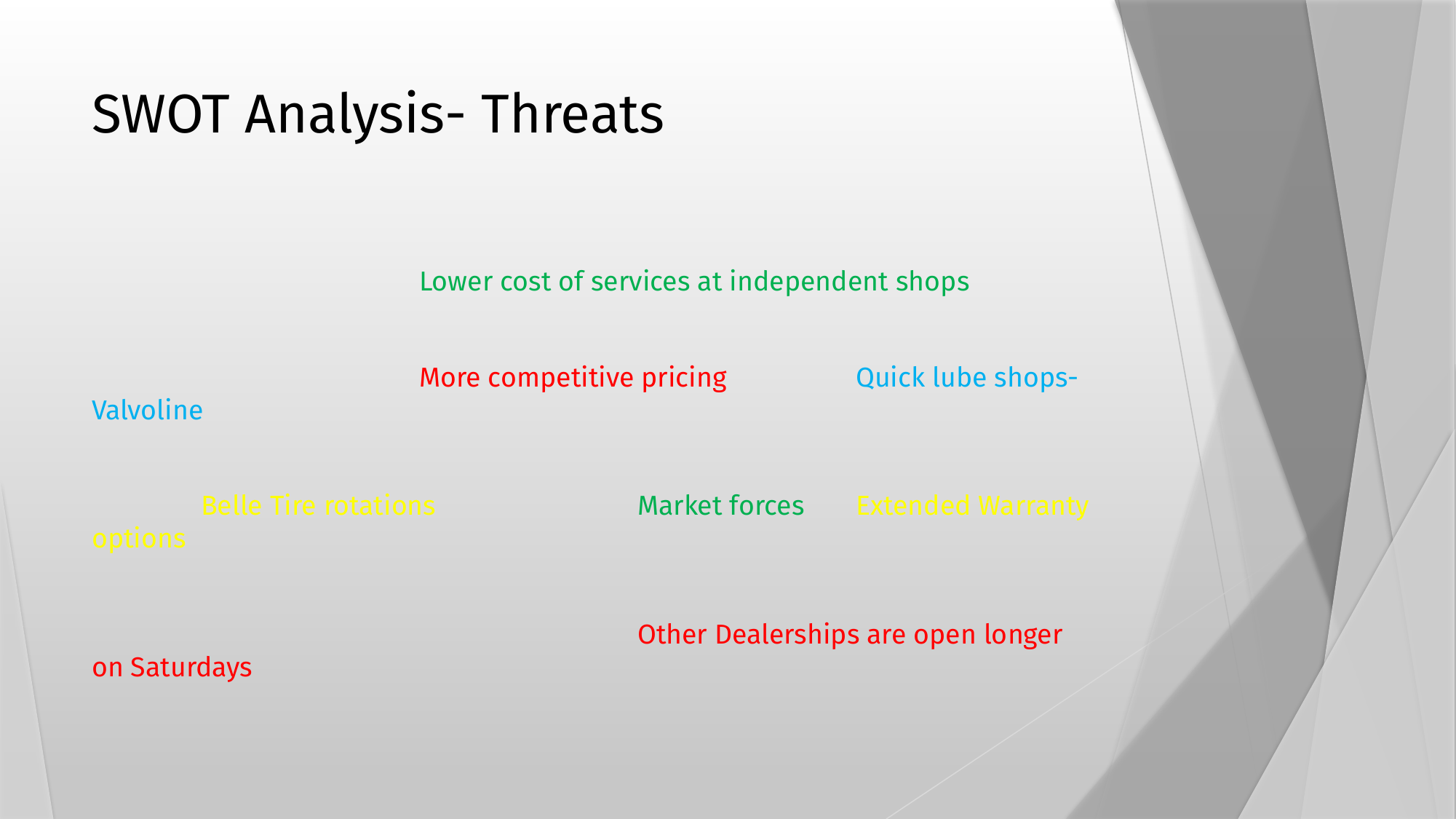

# SWOT Analysis- Threats
			Lower cost of services at independent shops

			More competitive pricing		Quick lube shops-Valvoline

	Belle Tire rotations		Market forces	Extended Warranty options

					Other Dealerships are open longer on Saturdays